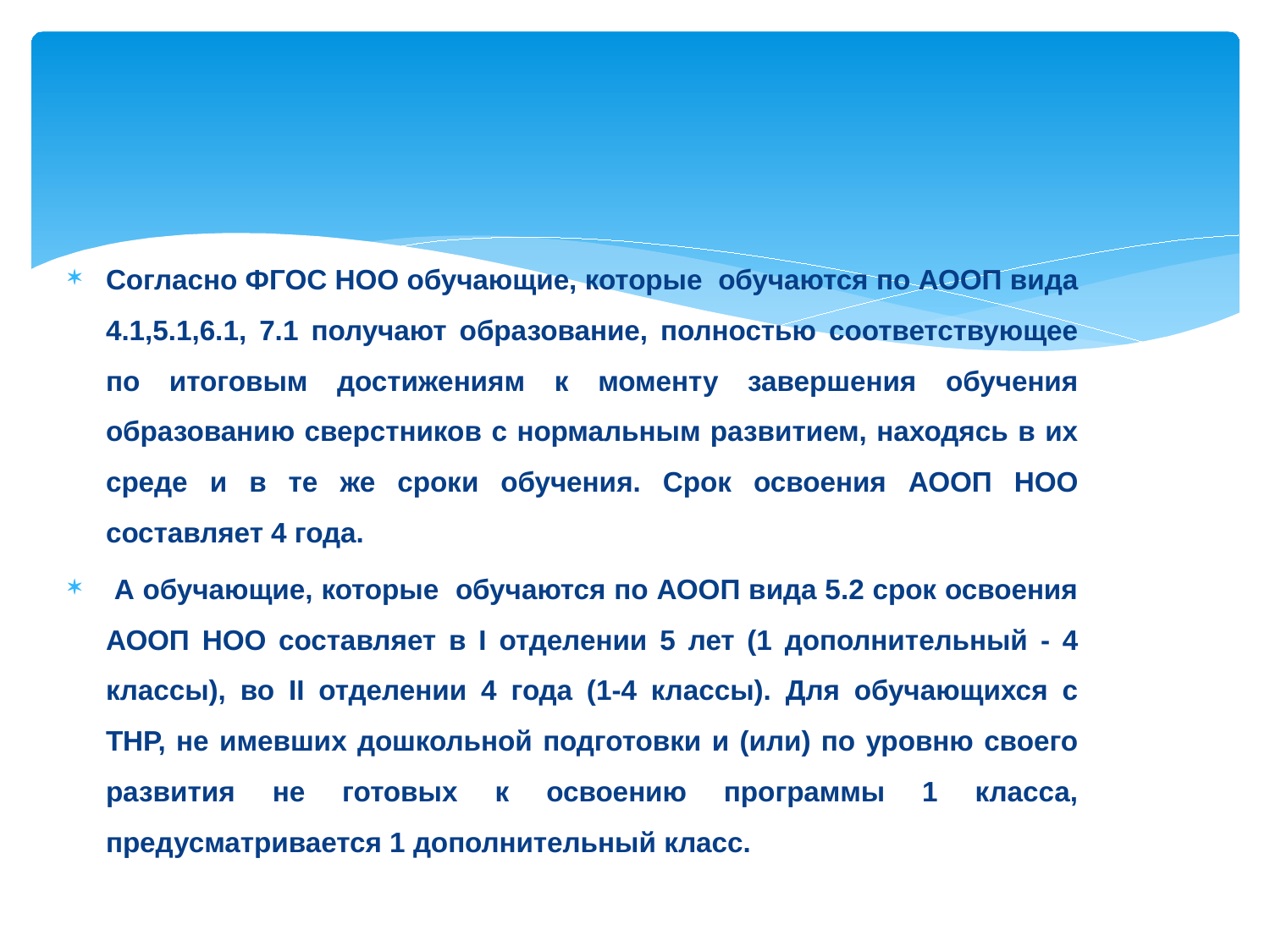

Согласно ФГОС НОО обучающие, которые  обучаются по АООП вида 4.1,5.1,6.1, 7.1 получают образование, полностью соответствующее по итоговым достижениям к моменту завершения обучения образованию сверстников с нормальным развитием, находясь в их среде и в те же сроки обучения. Срок освоения АООП НОО составляет 4 года.
 А обучающие, которые  обучаются по АООП вида 5.2 срок освоения АООП НОО составляет в I отделении 5 лет (1 дополнительный - 4 классы), во II отделении 4 года (1-4 классы). Для обучающихся с ТНР, не имевших дошкольной подготовки и (или) по уровню своего развития не готовых к освоению программы 1 класса, предусматривается 1 дополнительный класс.